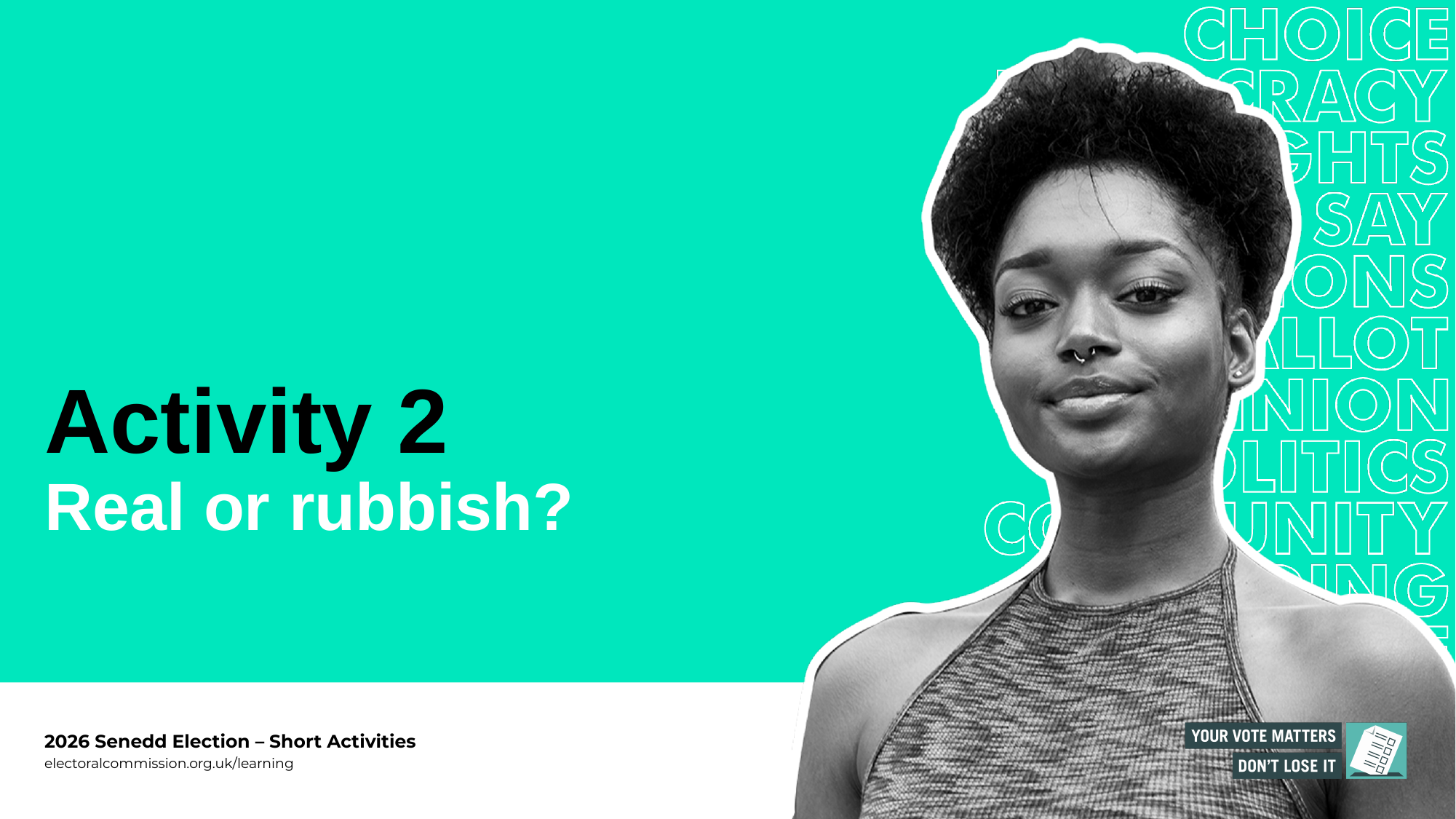

# Activity 2 Real or rubbish?
2026 Senedd Election – Short Activities